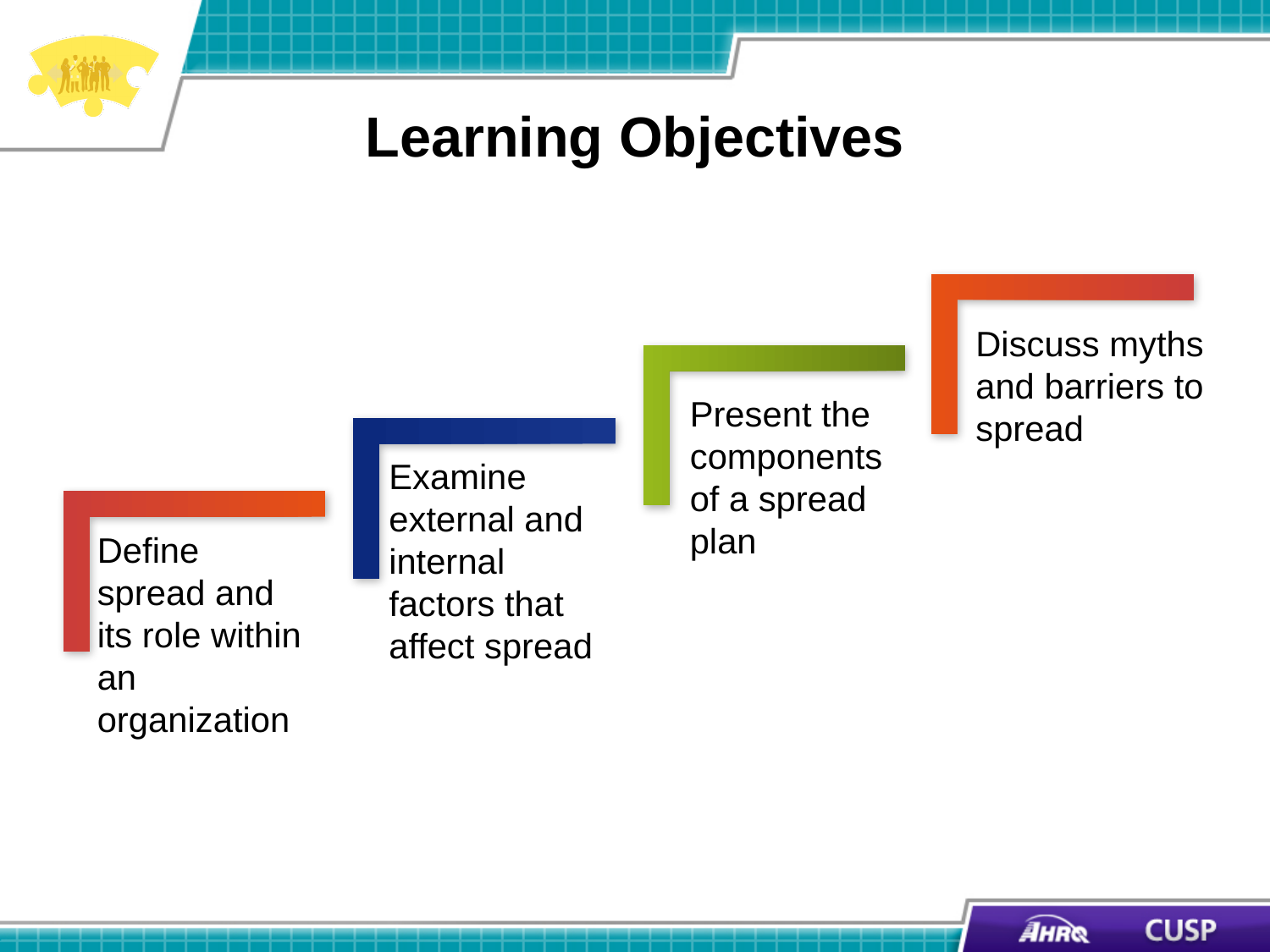

# Learning Objectives

Present the components of a spread plan
Examine external and internal factors that affect spread

Define spread and its role within an organization
Discuss myths and barriers to spread